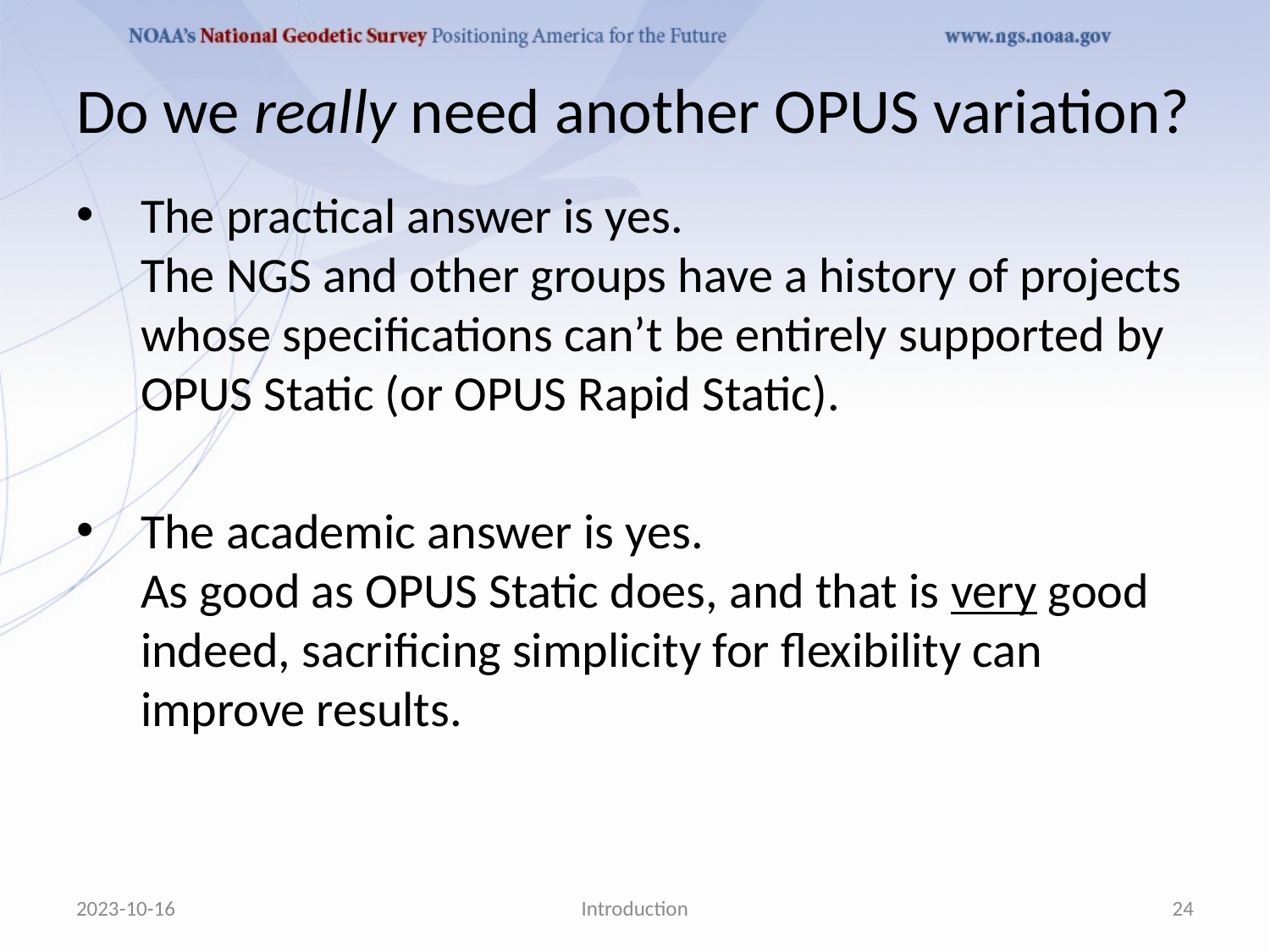

# Do we really need another OPUS variation?
The practical answer is yes.
The NGS and other groups have a history of projects whose specifications can’t be entirely supported by OPUS Static (or OPUS Rapid Static).

The academic answer is yes.
As good as OPUS Static does, and that is very good indeed, sacrificing simplicity for flexibility can improve results.

2023-10-16
Introduction
24